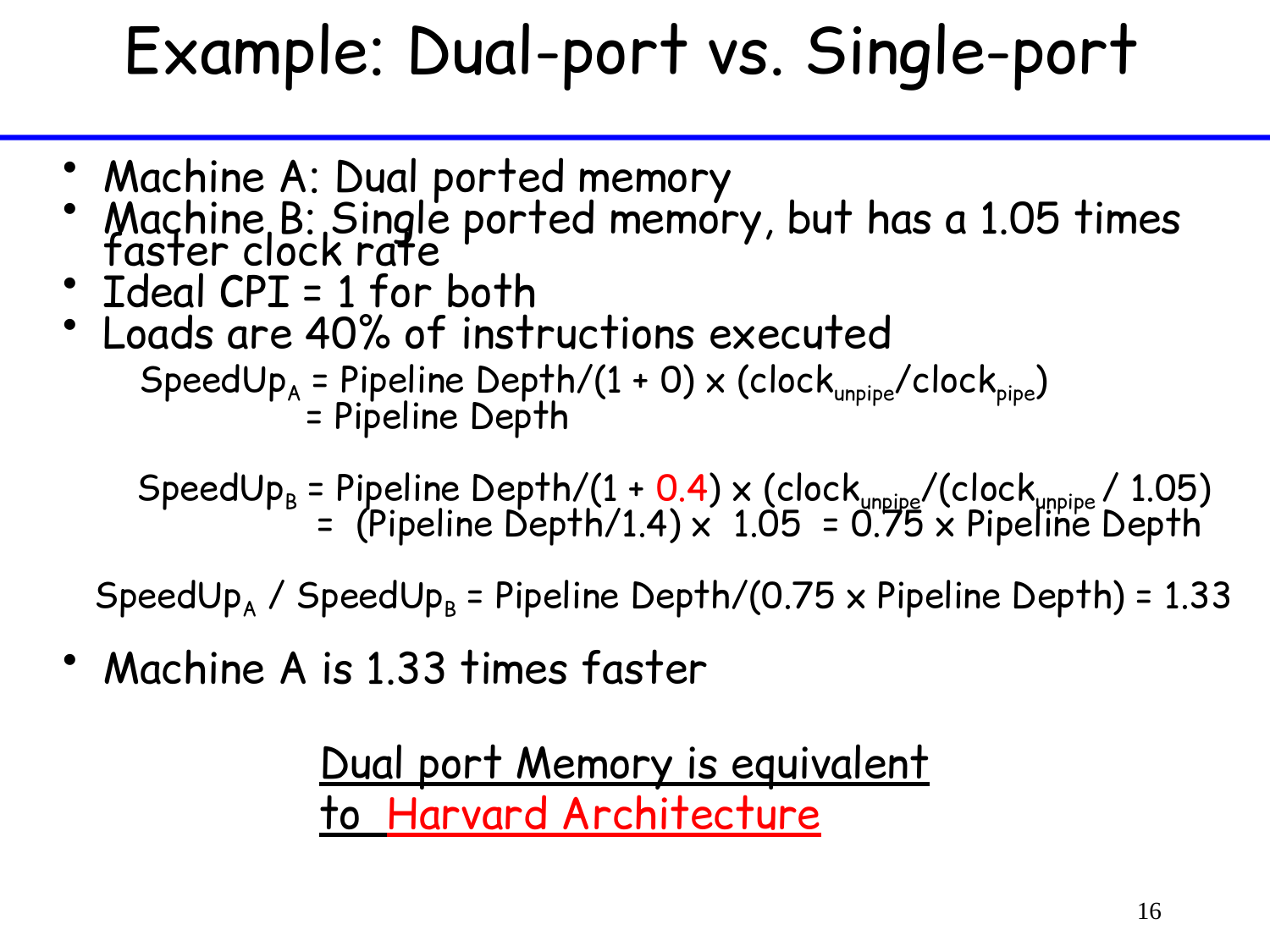

# Example: Dual-port vs. Single-port
Machine A: Dual ported memory
Machine B: Single ported memory, but has a 1.05 times faster clock rate
Ideal CPI = 1 for both
Loads are 40% of instructions executed
      SpeedUpA = Pipeline Depth/(1 + 0) x (clockunpipe/clockpipe)
                       = Pipeline Depth

       SpeedUpB = Pipeline Depth/(1 + 0.4) x (clockunpipe/(clockunpipe / 1.05)
                        =  (Pipeline Depth/1.4) x  1.05  = 0.75 x Pipeline Depth

   SpeedUpA / SpeedUpB = Pipeline Depth/(0.75 x Pipeline Depth) = 1.33

Machine A is 1.33 times faster
Dual port Memory is equivalent to  Harvard Architecture
16